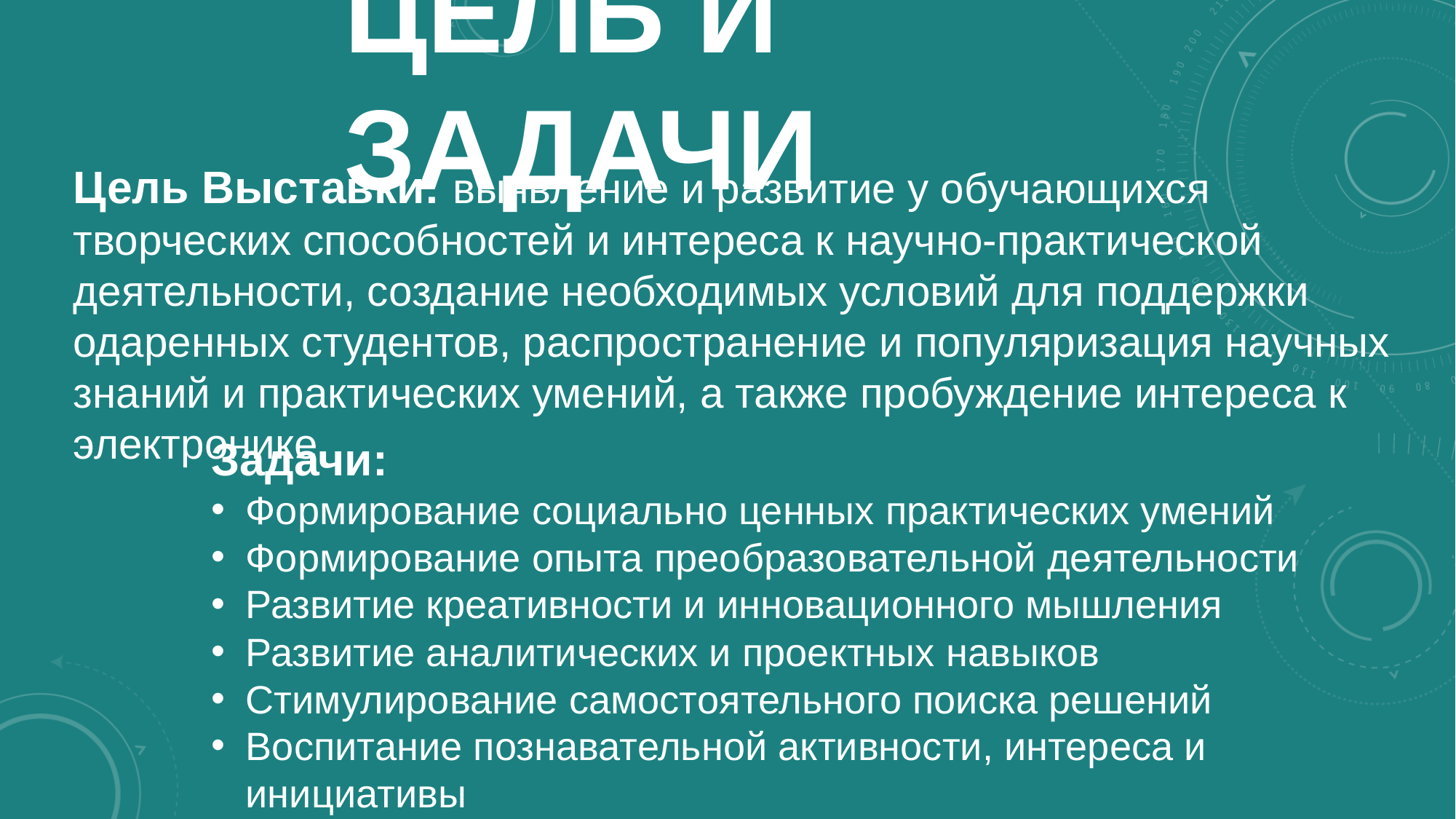

# Цель и задачи
Цель Выставки: выявление и развитие у обучающихся творческих способностей и интереса к научно-практической деятельности, создание необходимых условий для поддержки одаренных студентов, распространение и популяризация научных знаний и практических умений, а также пробуждение интереса к электронике.
Задачи:
Формирование социально ценных практических умений
Формирование опыта преобразовательной деятельности
Развитие креативности и инновационного мышления
Развитие аналитических и проектных навыков
Стимулирование самостоятельного поиска решений
Воспитание познавательной активности, интереса и инициативы